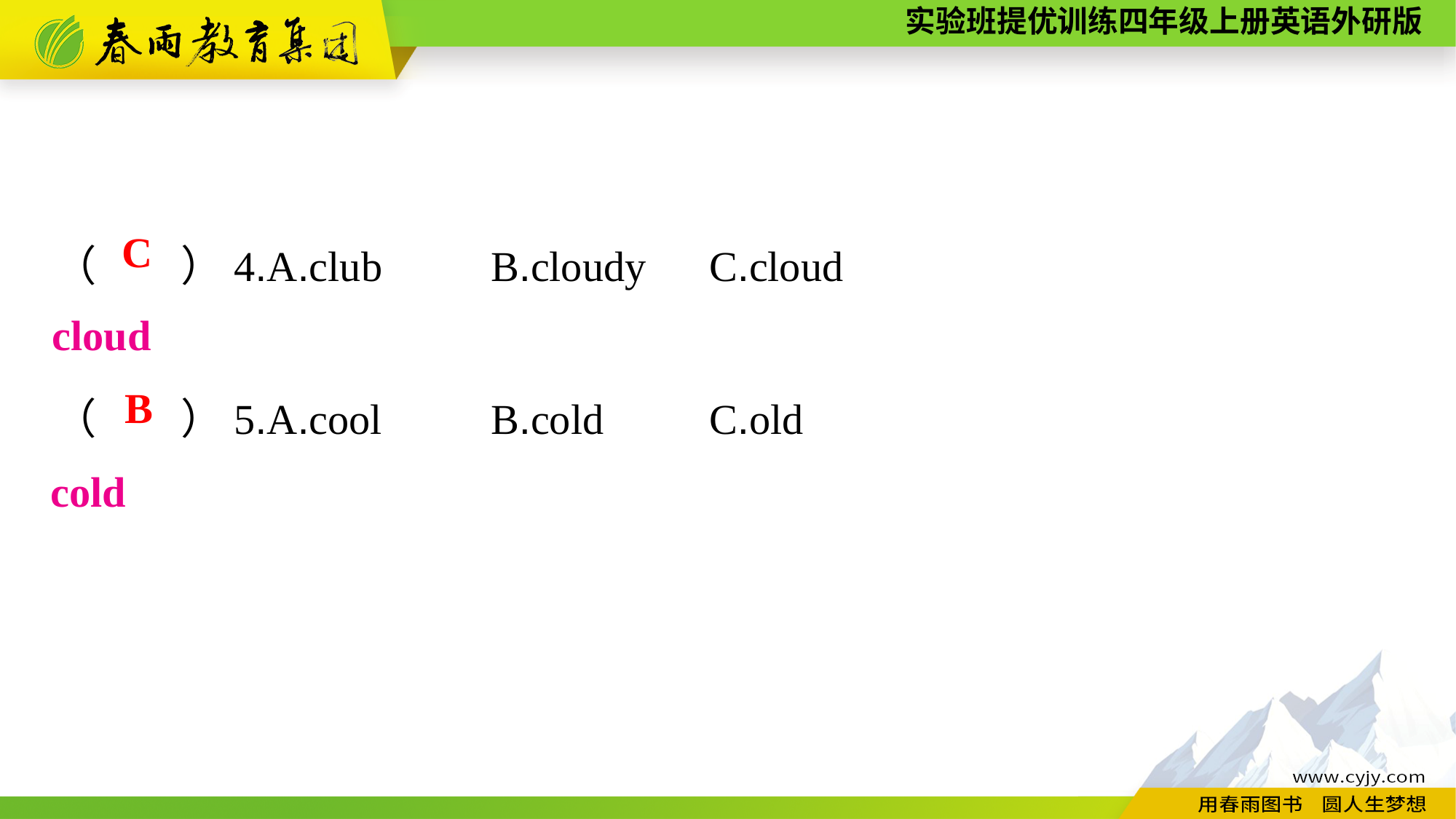

（　　）4.A.club	B.cloudy	C.cloud

（　　）5.A.cool	B.cold	C.old
C
cloud
B
cold